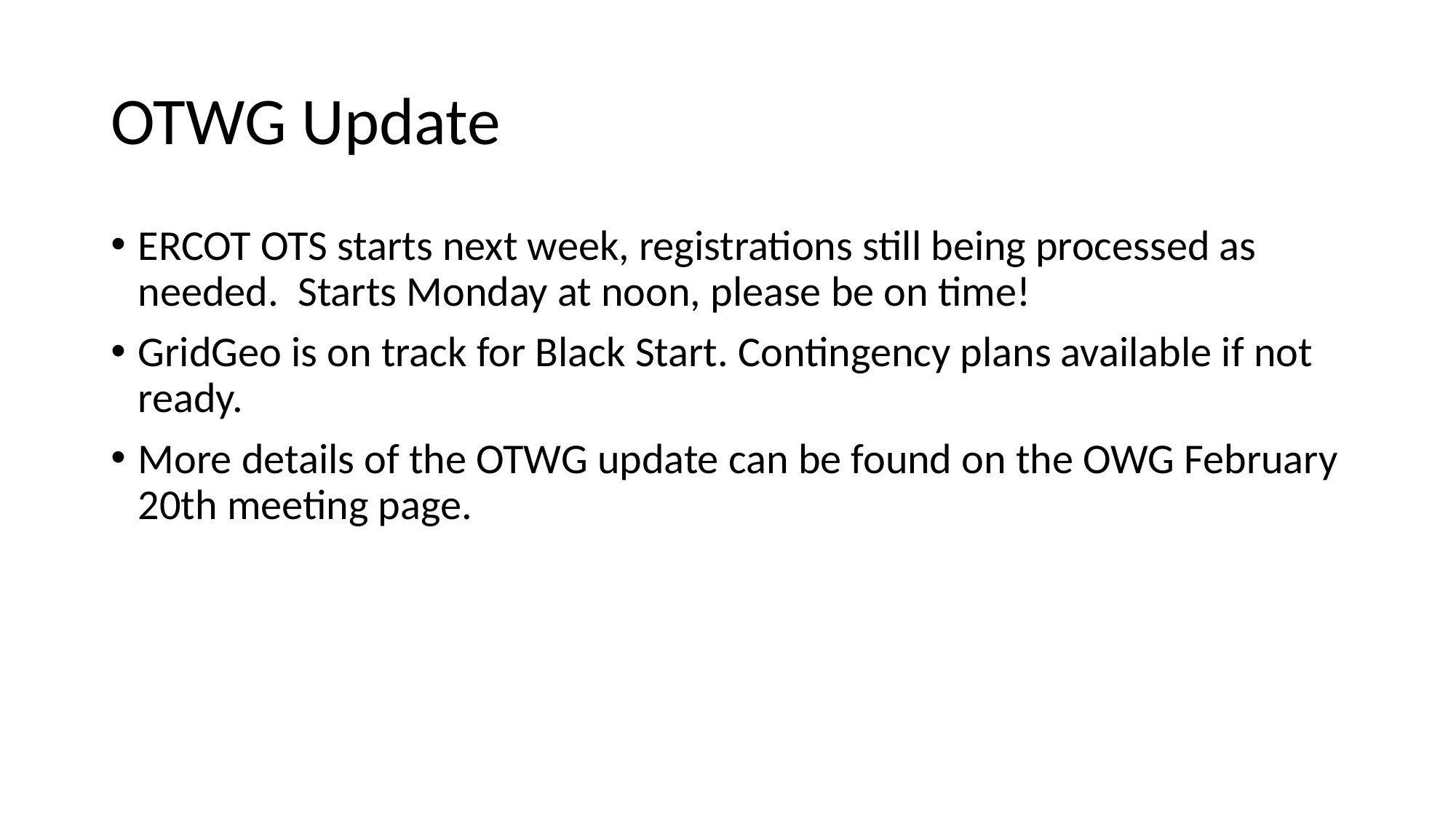

# OTWG Update
ERCOT OTS starts next week, registrations still being processed as needed.  Starts Monday at noon, please be on time!
GridGeo is on track for Black Start. Contingency plans available if not ready.
More details of the OTWG update can be found on the OWG February 20th meeting page.